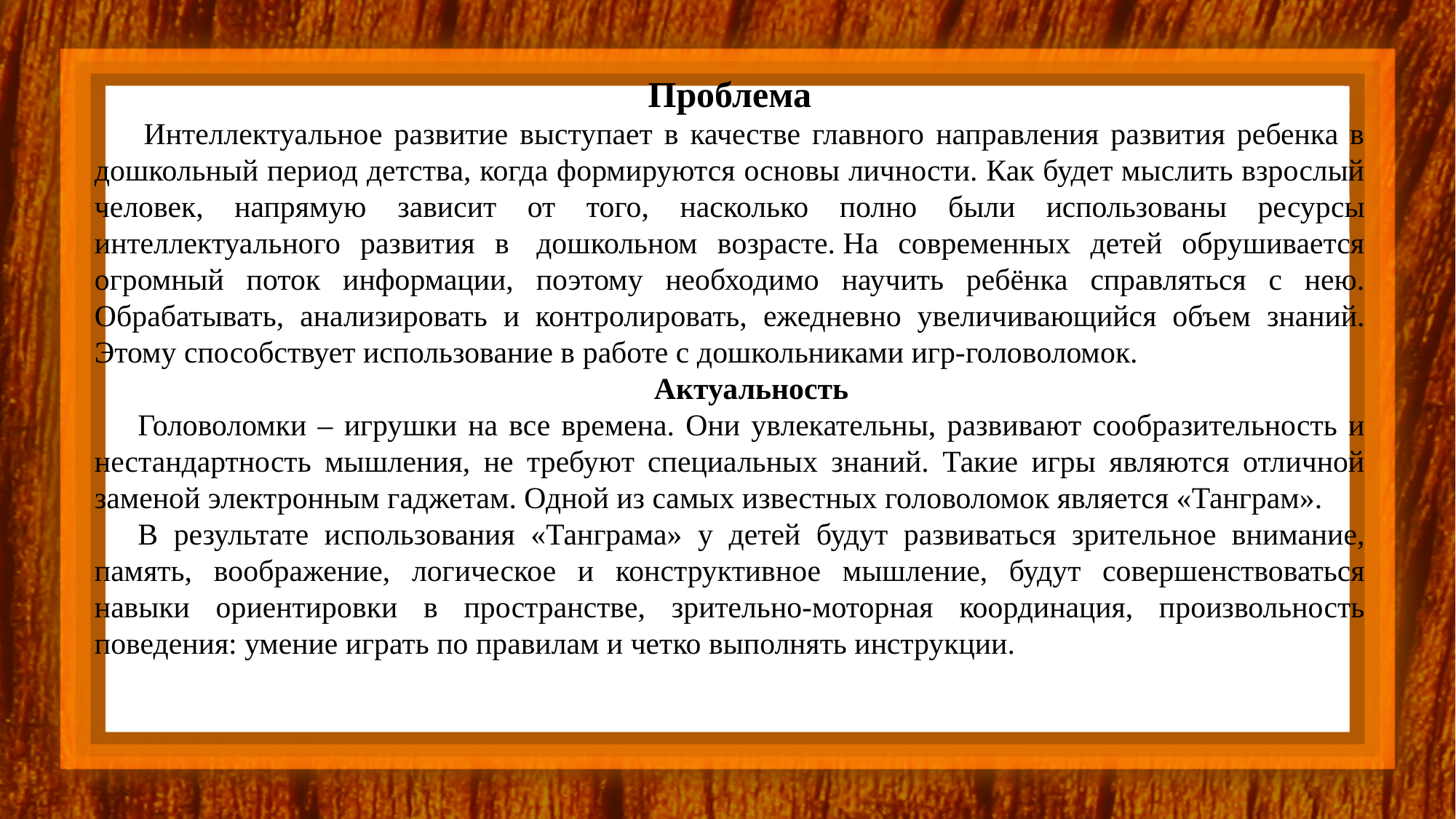

Проблема
 Интеллектуальное развитие выступает в качестве главного направления развития ребенка в дошкольный период детства, когда формируются основы личности. Как будет мыслить взрослый человек, напрямую зависит от того, насколько полно были использованы ресурсы интеллектуального развития в  дошкольном возрасте. На современных детей обрушивается огромный поток информации, поэтому необходимо научить ребёнка справляться с нею. Обрабатывать, анализировать и контролировать, ежедневно увеличивающийся объем знаний. Этому способствует использование в работе с дошкольниками игр-головоломок.
Актуальность
Головоломки – игрушки на все времена. Они увлекательны, развивают сообразительность и нестандартность мышления, не требуют специальных знаний. Такие игры являются отличной заменой электронным гаджетам. Одной из самых известных головоломок является «Танграм».
В результате использования «Танграма» у детей будут развиваться зрительное внимание, память, воображение, логическое и конструктивное мышление, будут совершенствоваться навыки ориентировки в пространстве, зрительно-моторная координация, произвольность поведения: умение играть по правилам и четко выполнять инструкции.